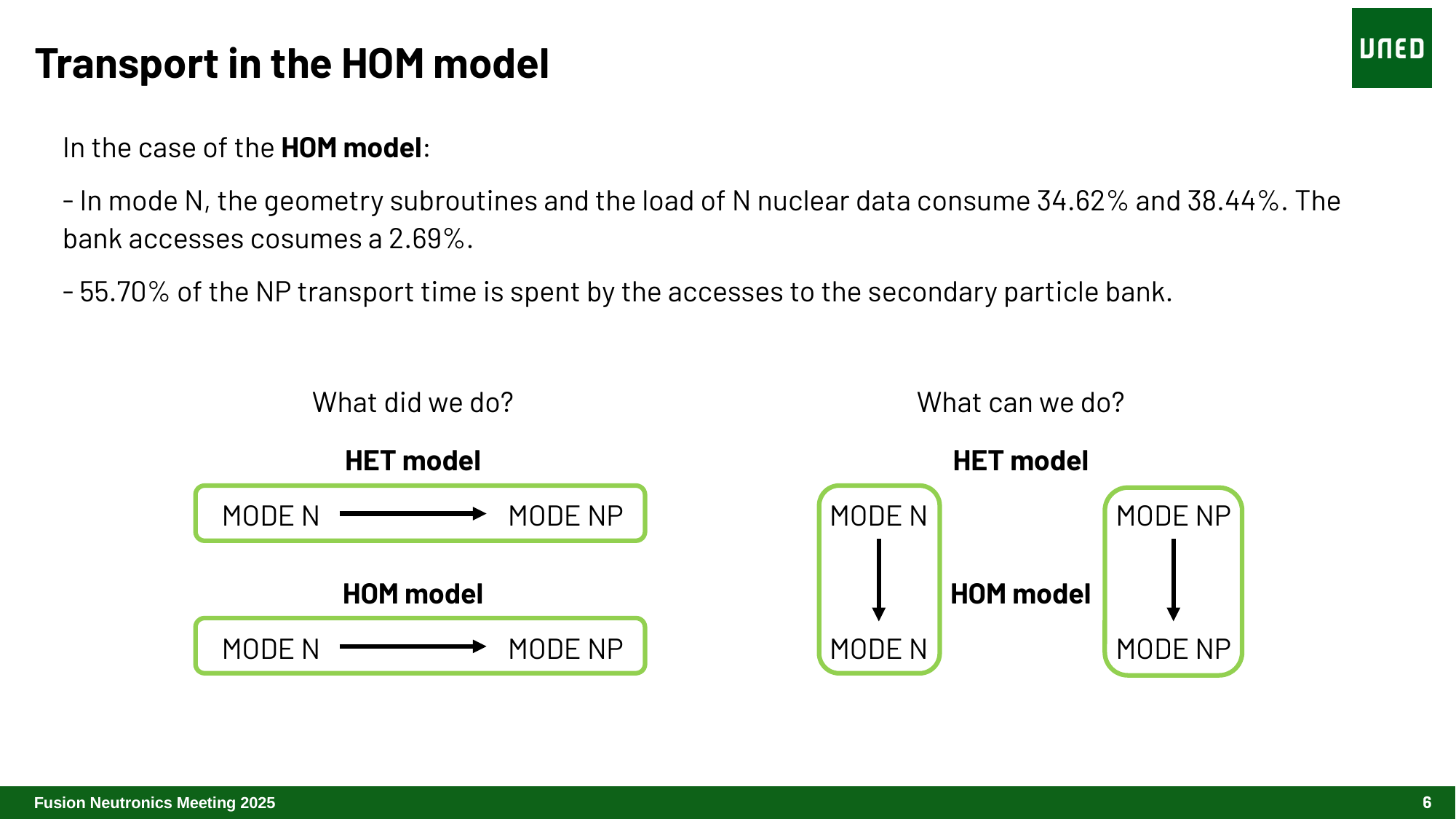

# Transport in the HOM model
In the case of the HOM model:
- In mode N, the geometry subroutines and the load of N nuclear data consume 34.62% and 38.44%. The bank accesses cosumes a 2.69%.
- 55.70% of the NP transport time is spent by the accesses to the secondary particle bank.
What did we do?
What can we do?
HET model
HET model

MODE N
MODE NP
MODE N
MODE NP
HOM model
HOM model

MODE N
MODE NP
MODE N
MODE NP
6